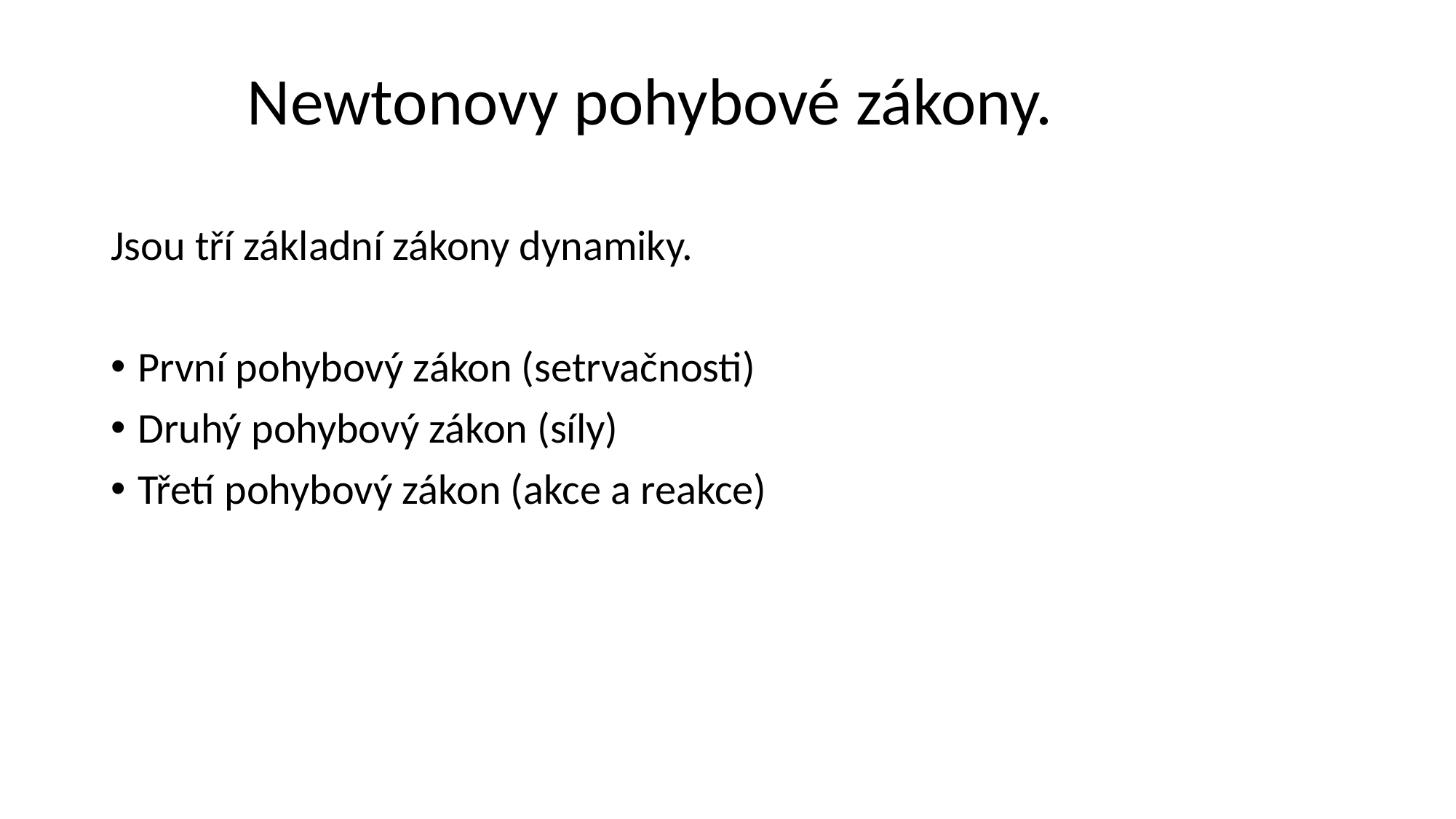

# Newtonovy pohybové zákony.
Jsou tří základní zákony dynamiky.

První pohybový zákon (setrvačnosti)
Druhý pohybový zákon (síly)
Třetí pohybový zákon (akce a reakce)